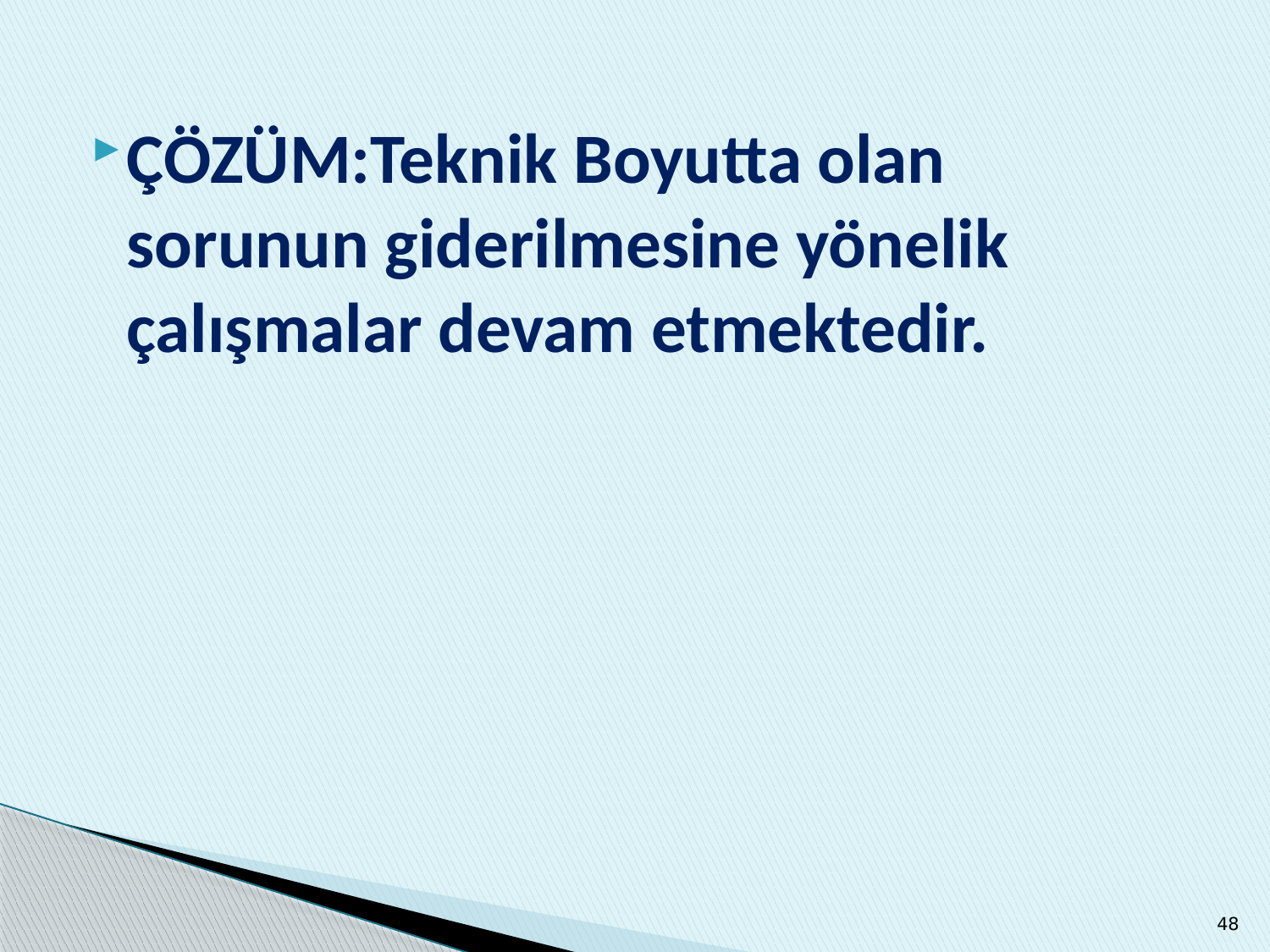

ÇÖZÜM:Teknik Boyutta olan sorunun giderilmesine yönelik çalışmalar devam etmektedir.

48